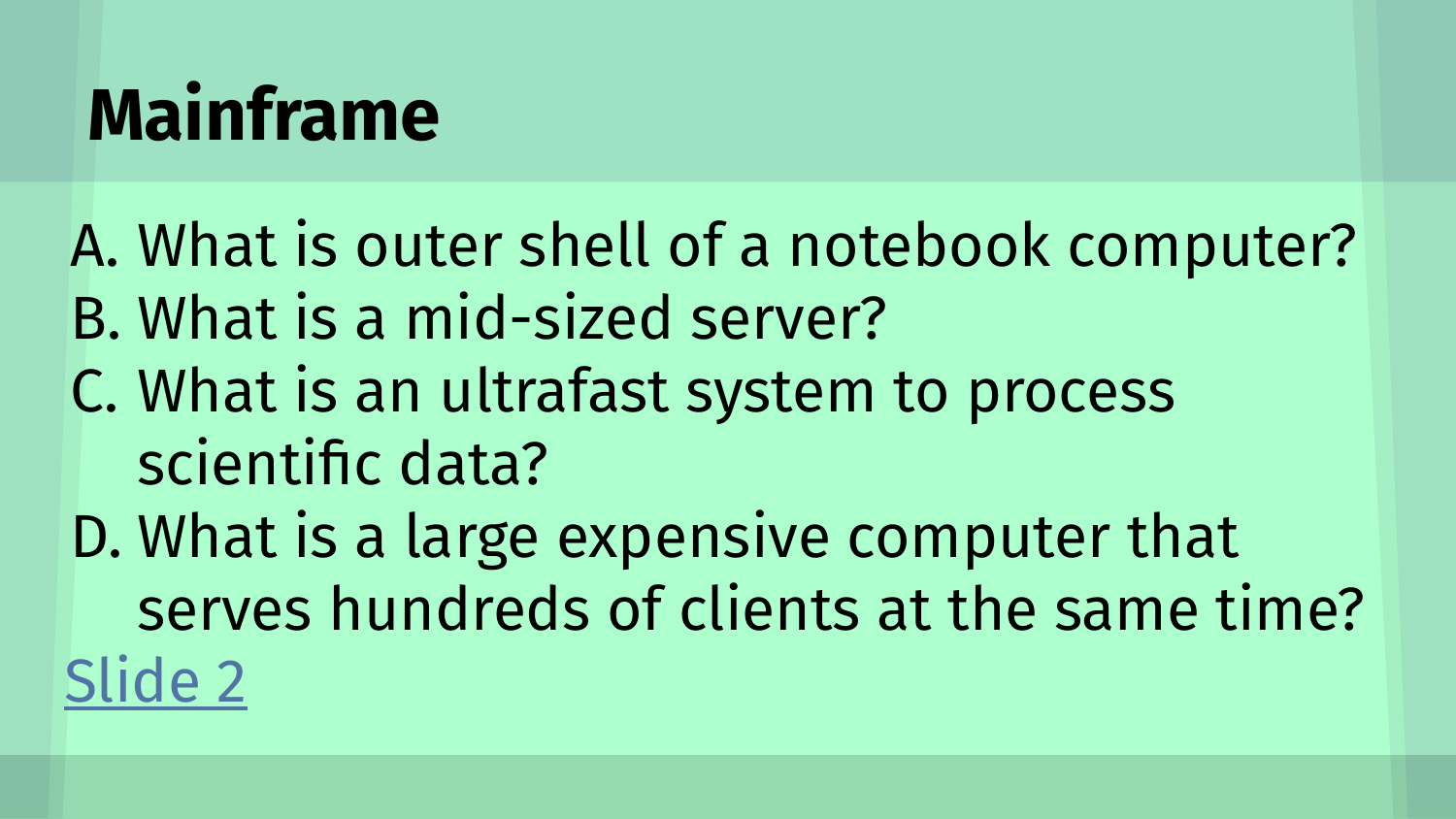

# Mainframe
What is outer shell of a notebook computer?
What is a mid-sized server?
What is an ultrafast system to process scientific data?
What is a large expensive computer that serves hundreds of clients at the same time?
Slide 2